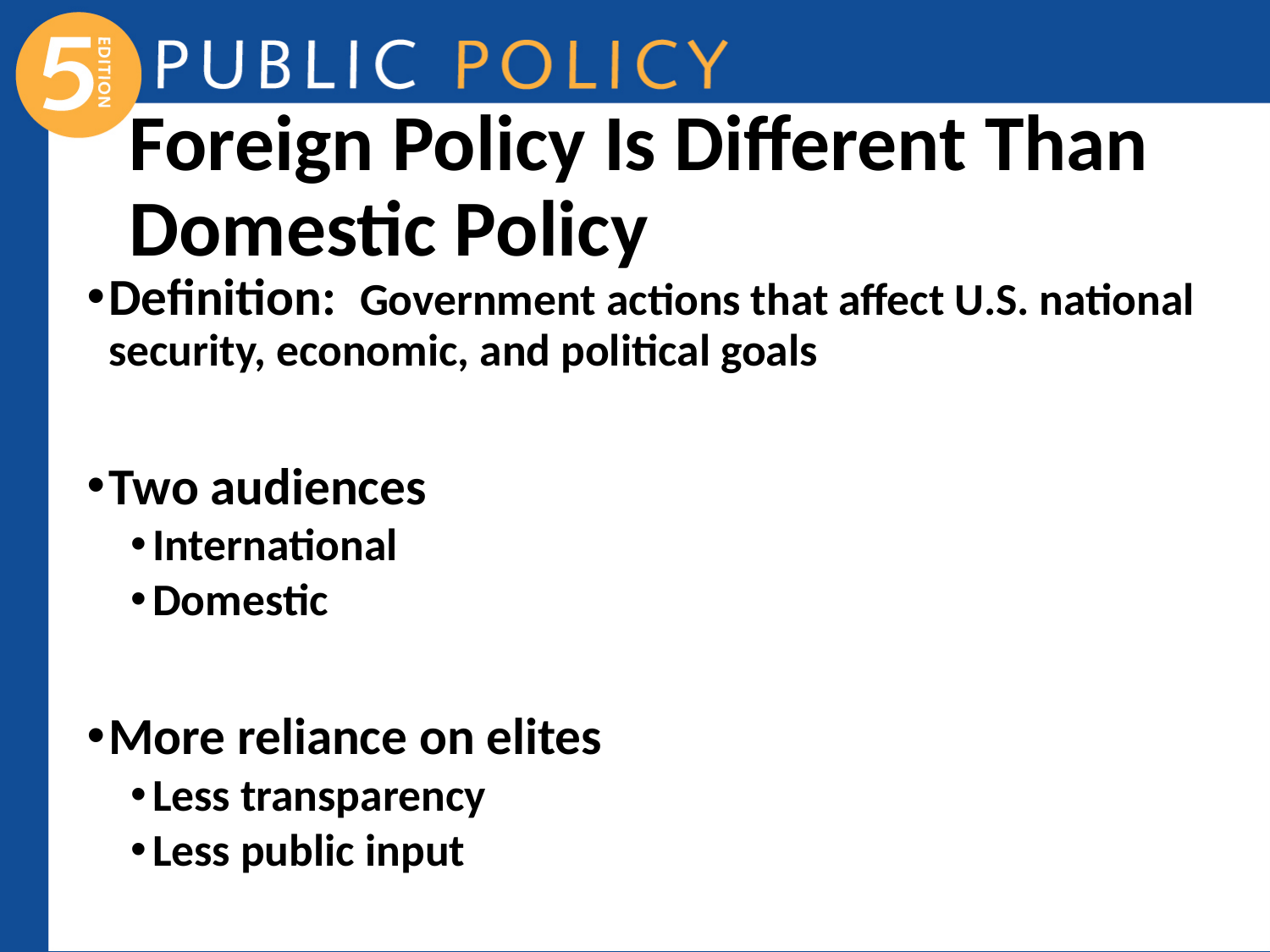

# Foreign Policy Is Different Than Domestic Policy
Definition:  Government actions that affect U.S. national security, economic, and political goals

Two audiences
International
Domestic

More reliance on elites
Less transparency
Less public input